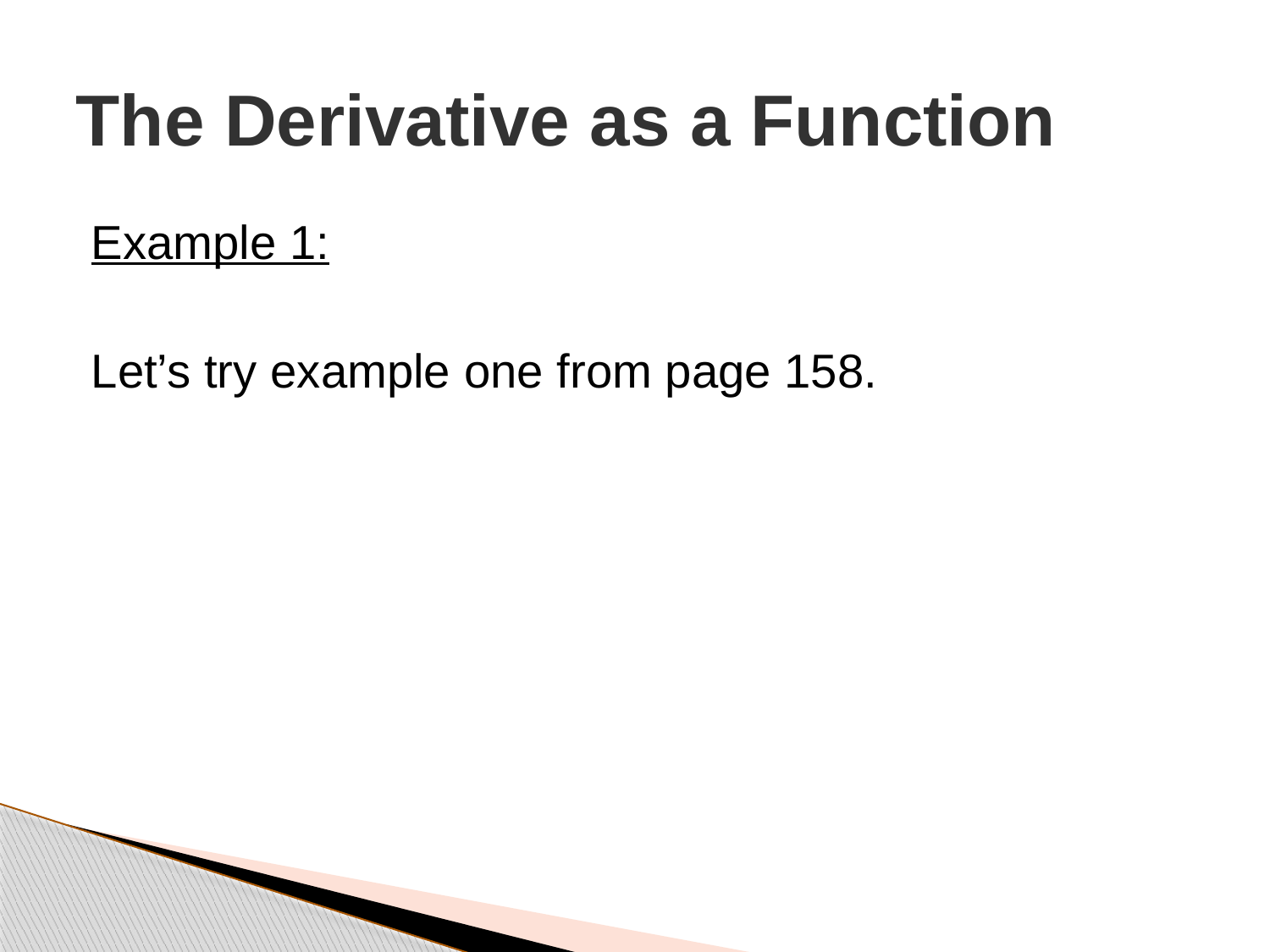

# The Derivative as a Function
Example 1:

Let’s try example one from page 158.